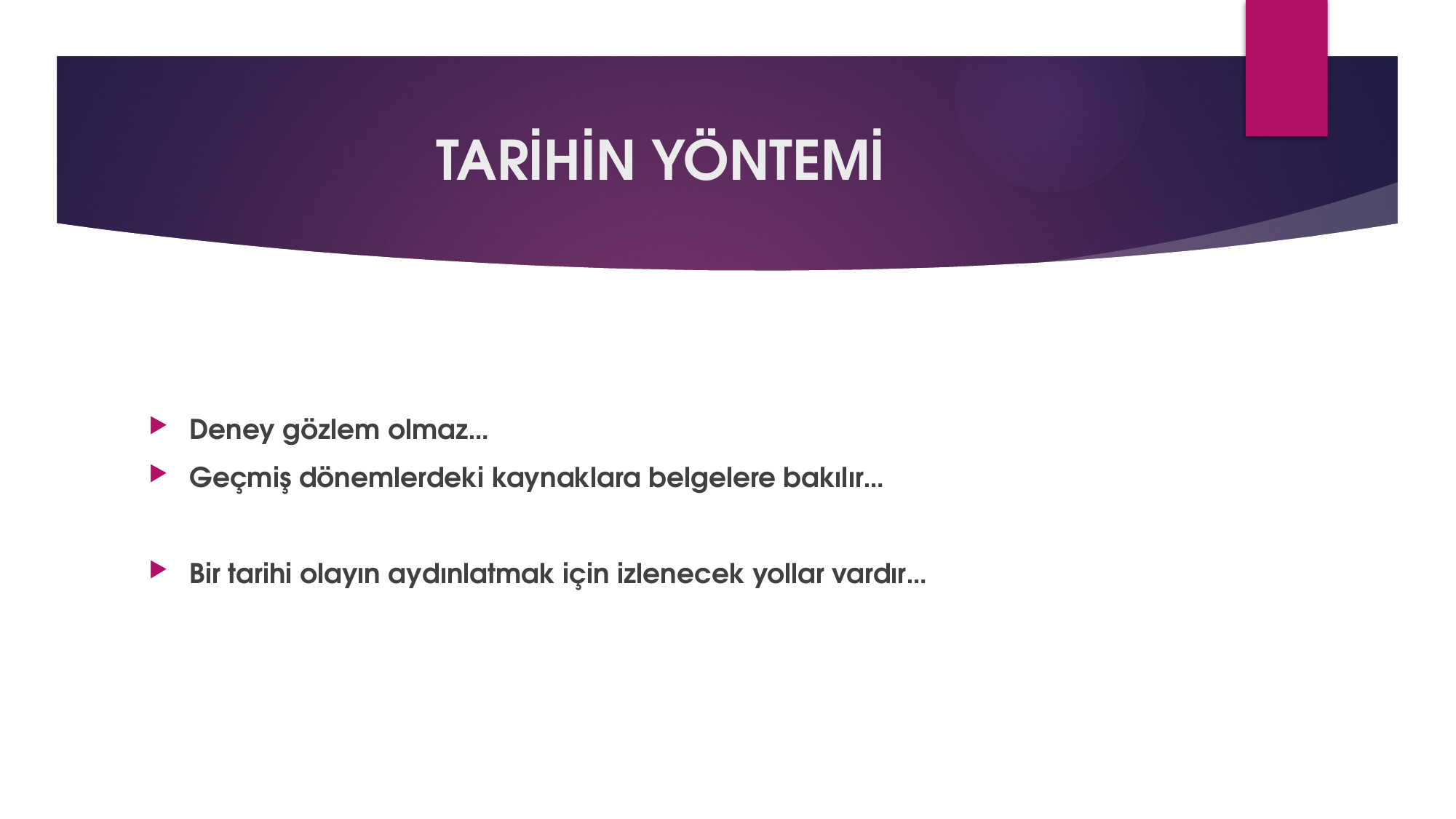

# TARİHİN YÖNTEMİ

Deney gözlem olmaz…
Geçmiş dönemlerdeki kaynaklara belgelere bakılır…

Bir tarihi olayın aydınlatmak için izlenecek yollar vardır…